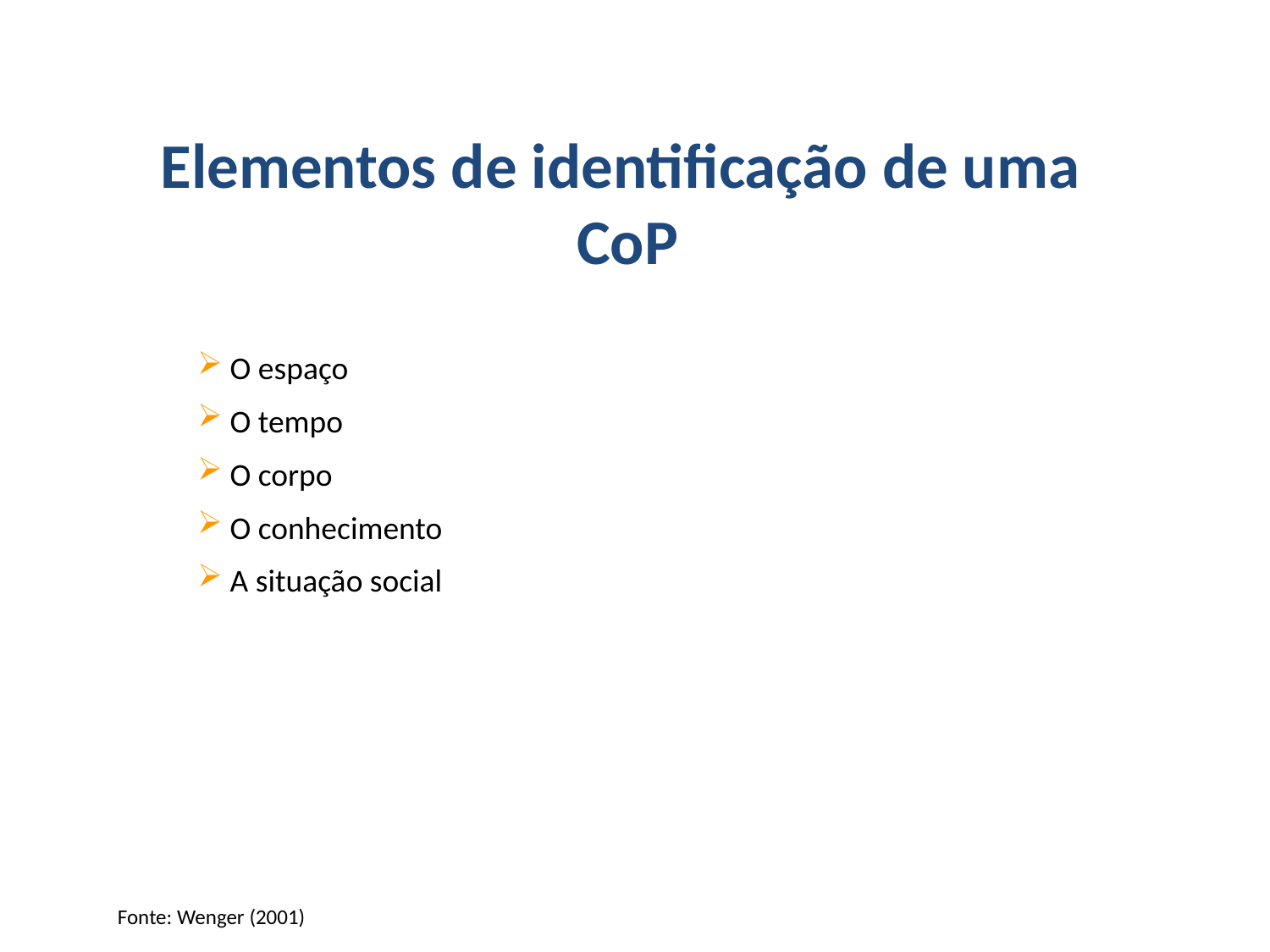

Elementos de identificação de uma
CoP
 O espaço
 O tempo
 O corpo
 O conhecimento
 A situação social
Fonte: Wenger (2001)